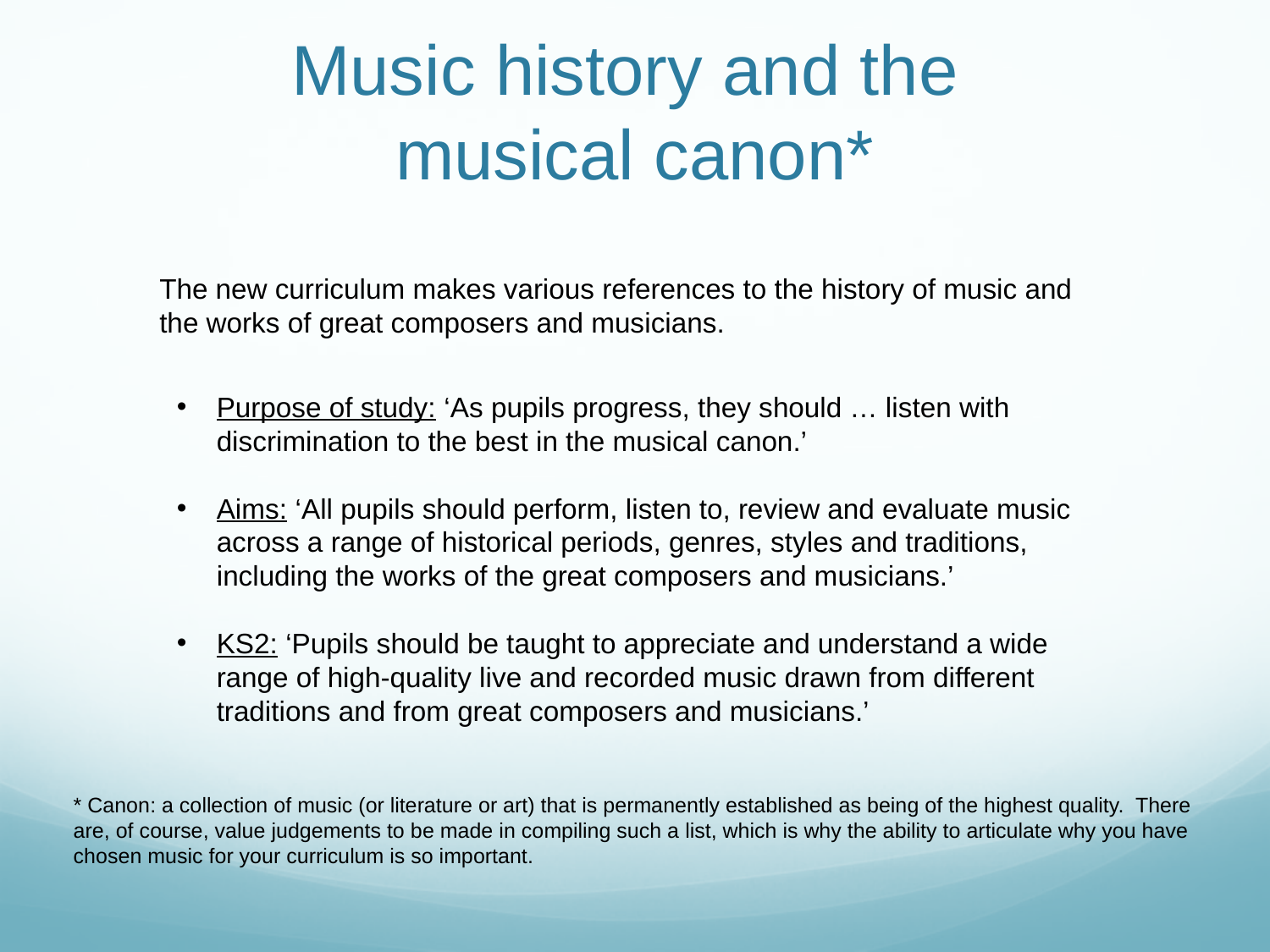

# Music history and the musical canon*
The new curriculum makes various references to the history of music and the works of great composers and musicians.
Purpose of study: ‘As pupils progress, they should … listen with discrimination to the best in the musical canon.’

Aims: ‘All pupils should perform, listen to, review and evaluate music across a range of historical periods, genres, styles and traditions, including the works of the great composers and musicians.’

KS2: ‘Pupils should be taught to appreciate and understand a wide range of high-quality live and recorded music drawn from different traditions and from great composers and musicians.’
* Canon: a collection of music (or literature or art) that is permanently established as being of the highest quality.  There are, of course, value judgements to be made in compiling such a list, which is why the ability to articulate why you have chosen music for your curriculum is so important.